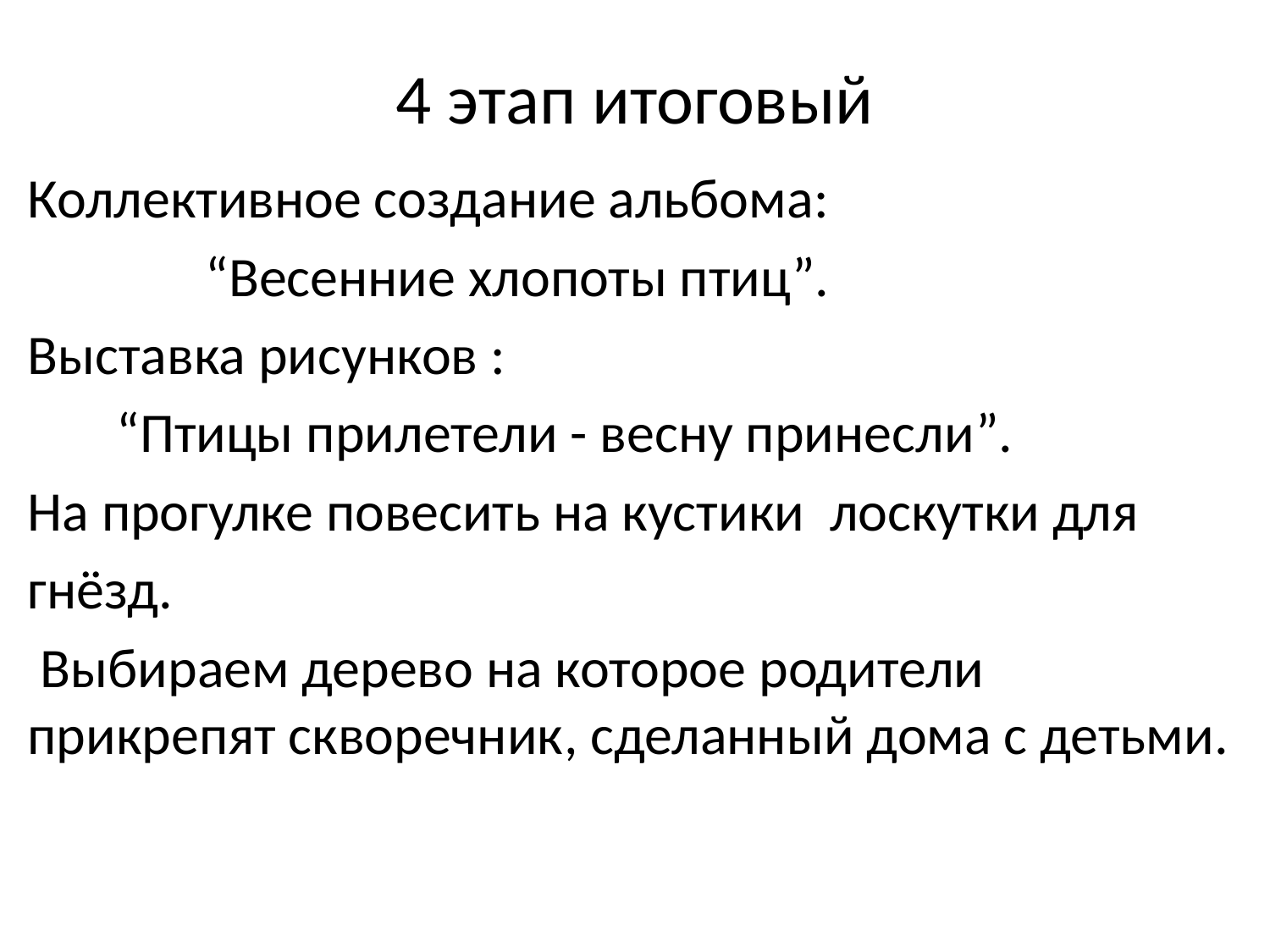

# 4 этап итоговый
Коллективное создание альбома:
              “Весенние хлопоты птиц”.
Выставка рисунков :
       “Птицы прилетели - весну принесли”.
На прогулке повесить на кустики  лоскутки для
гнёзд.
 Выбираем дерево на которое родители прикрепят скворечник, сделанный дома с детьми.